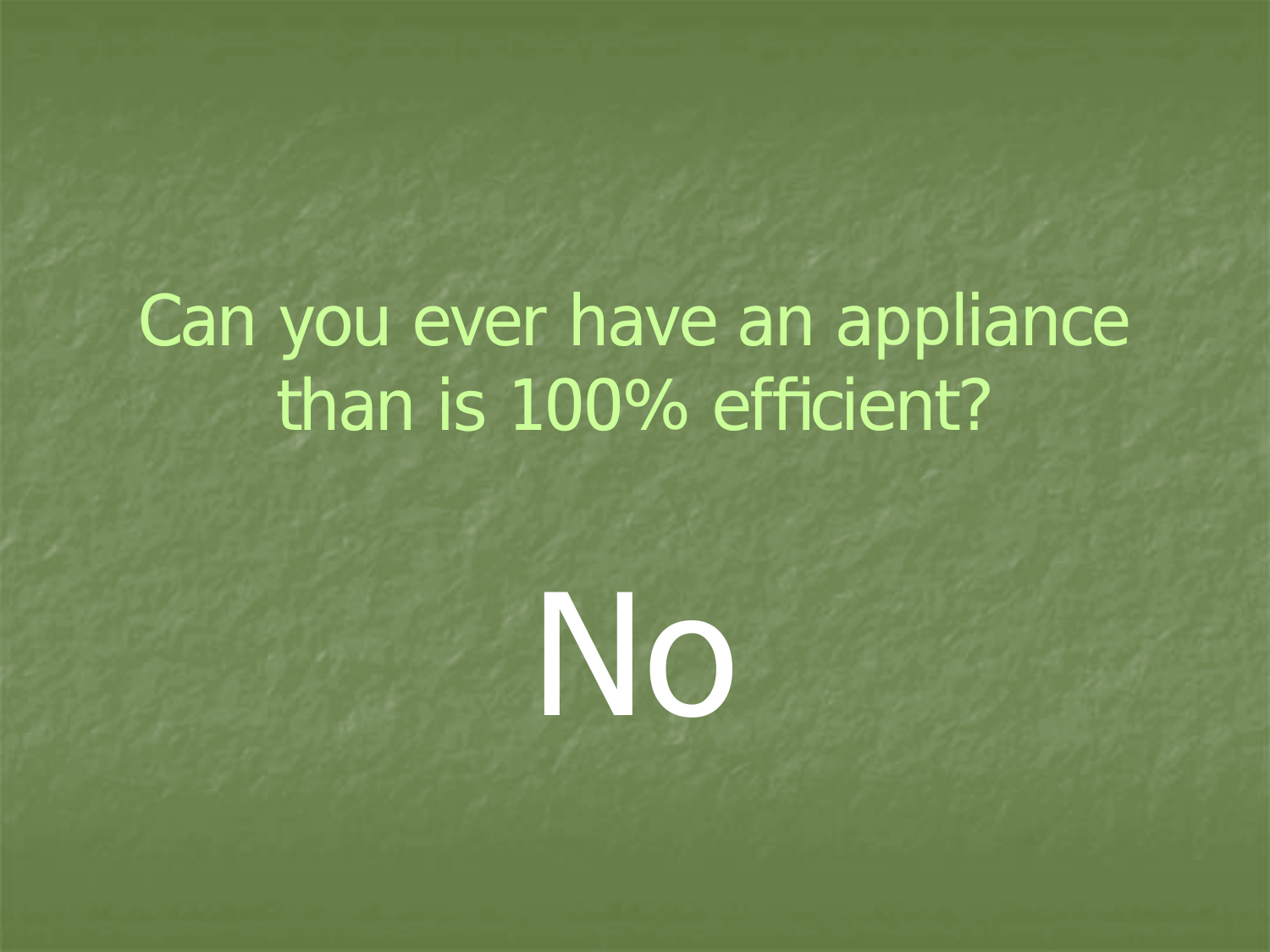

# Can you ever have an appliance than is 100% efficient?
No